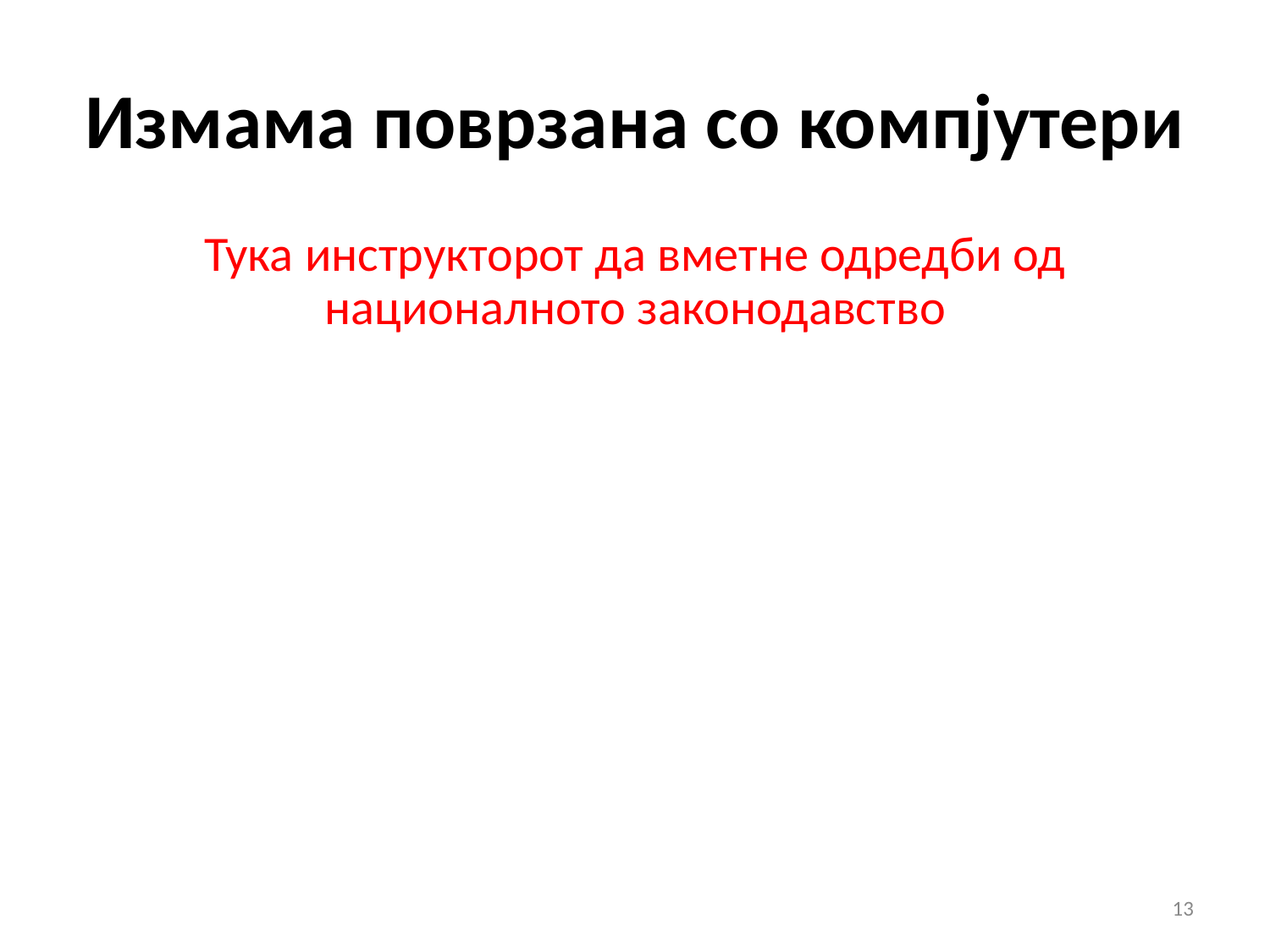

# Измама поврзана со компјутери
Тука инструкторот да вметне одредби од националното законодавство
13